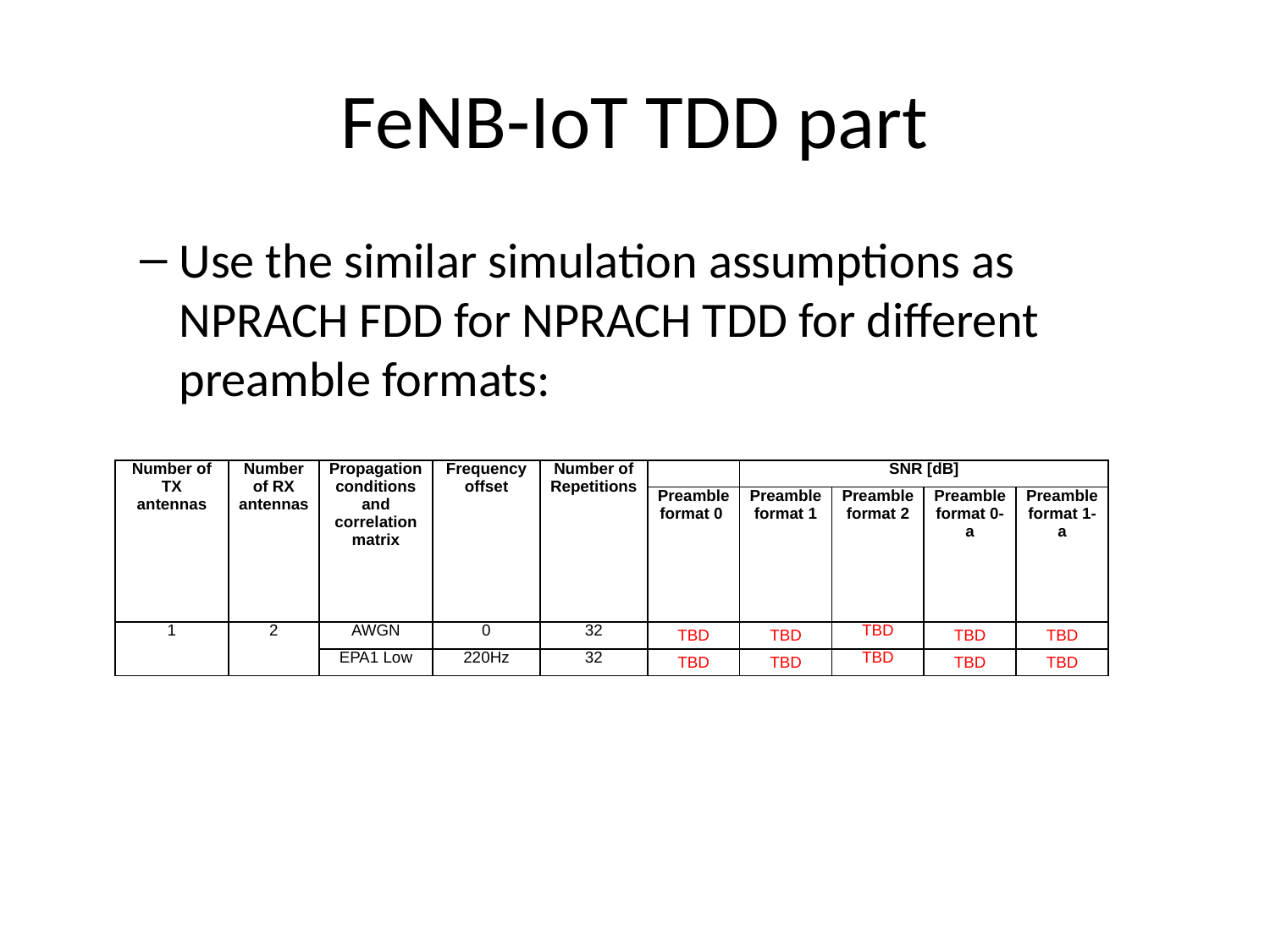

# FeNB-IoT TDD part
Use the similar simulation assumptions as NPRACH FDD for NPRACH TDD for different preamble formats:
| Number of TX antennas | Number of RX antennas | Propagation conditions and correlation matrix | Frequency offset | Number of Repetitions |  | SNR [dB] |  |  |  |
| --- | --- | --- | --- | --- | --- | --- | --- | --- | --- |
|  |  |  |  |  | Preamble format 0 | Preamble format 1 | Preamble format 2 | Preamble format 0-a | Preamble format 1-a |
| 1 | 2 | AWGN | 0 | 32 | TBD | TBD | TBD | TBD | TBD |
|  |  | EPA1 Low | 220Hz | 32 | TBD | TBD | TBD | TBD | TBD |